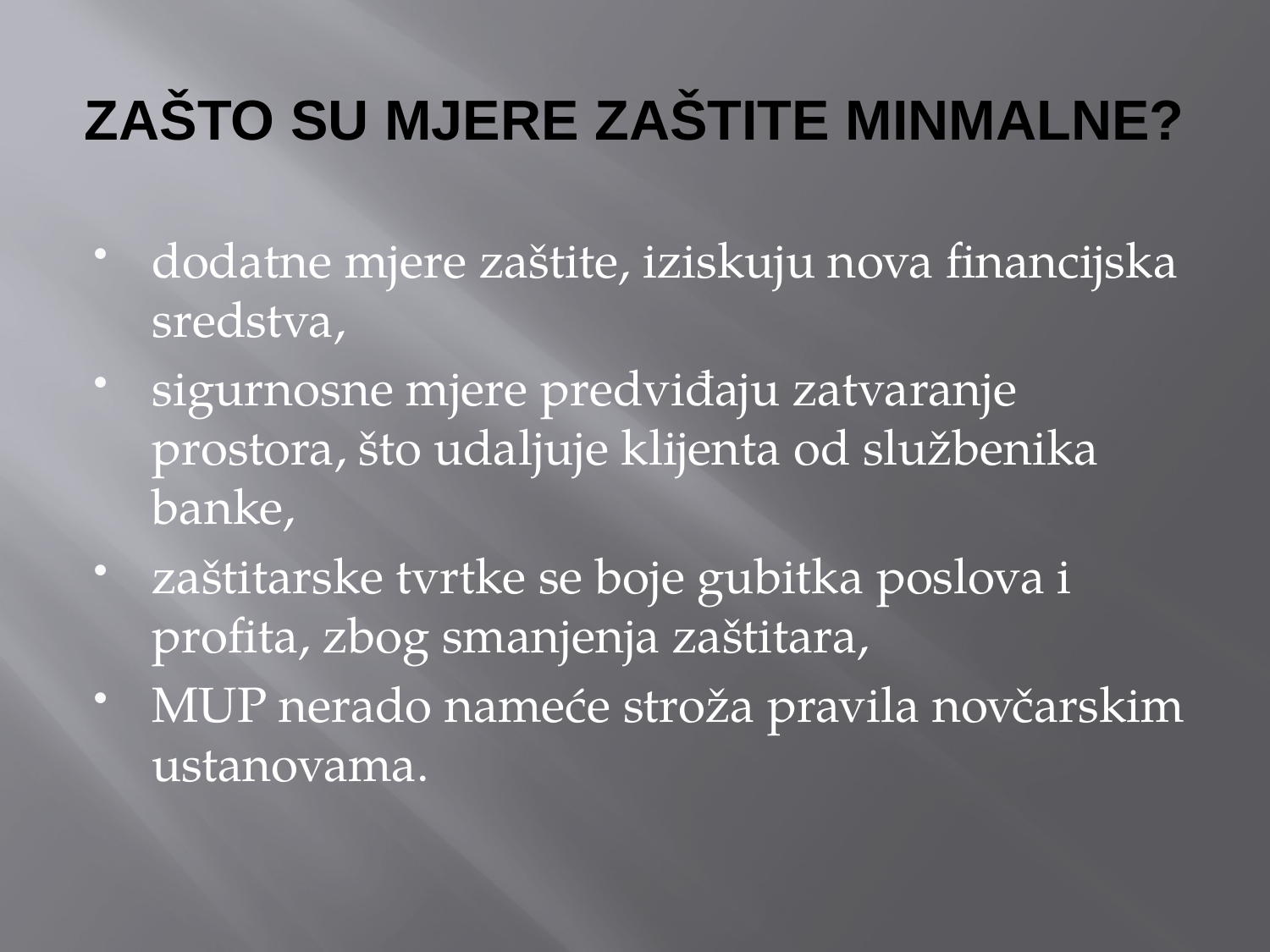

# ZAŠTO SU MJERE ZAŠTITE MINMALNE?
dodatne mjere zaštite, iziskuju nova financijska sredstva,
sigurnosne mjere predviđaju zatvaranje prostora, što udaljuje klijenta od službenika banke,
zaštitarske tvrtke se boje gubitka poslova i profita, zbog smanjenja zaštitara,
MUP nerado nameće stroža pravila novčarskim ustanovama.